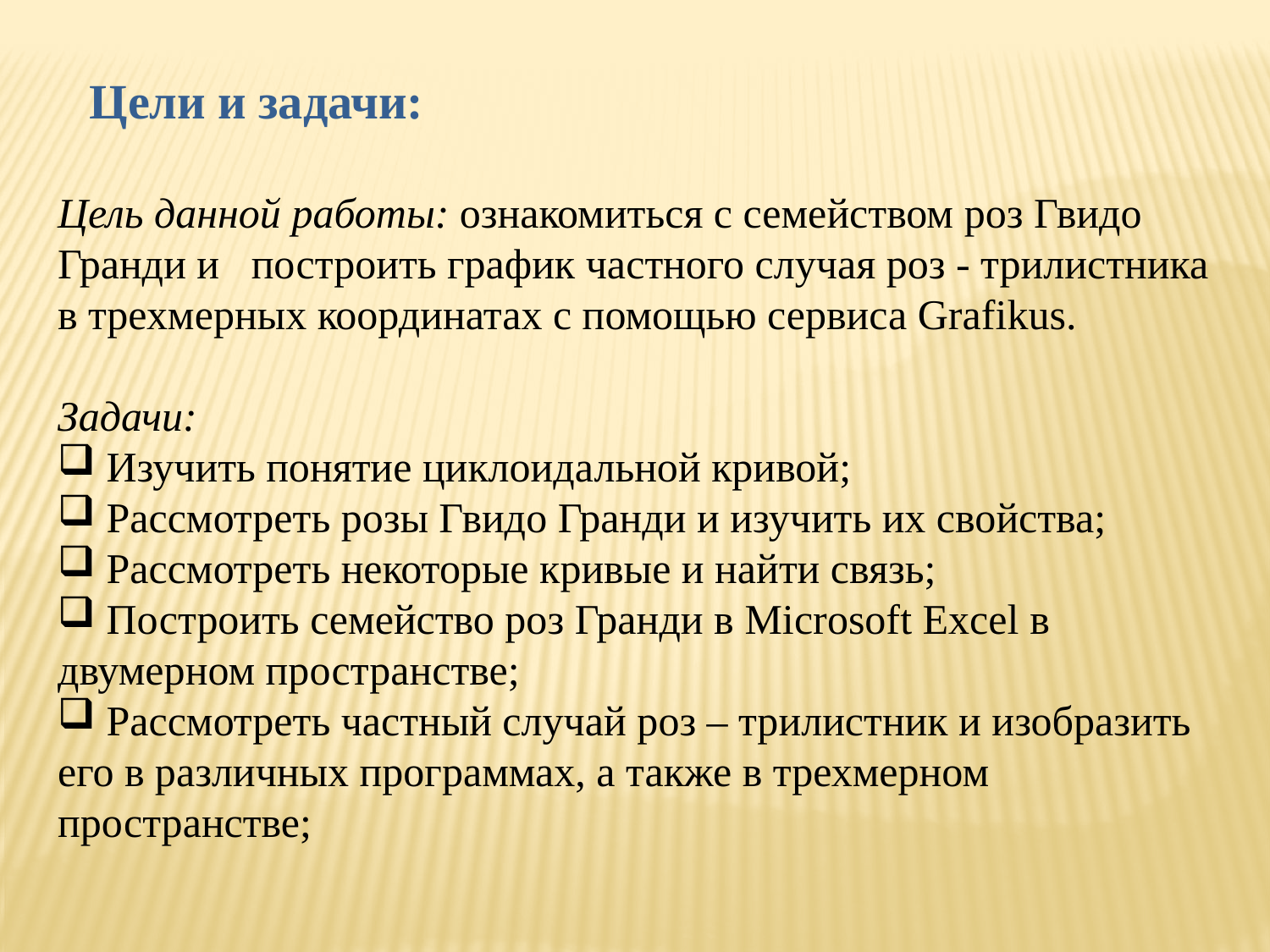

Цели и задачи:

Цель данной работы: ознакомиться с семейством роз Гвидо Гранди и   построить график частного случая роз - трилистника в трехмерных координатах с помощью сервиса Grafikus.

Задачи:
 Изучить понятие циклоидальной кривой;
 Рассмотреть розы Гвидо Гранди и изучить их свойства;
 Рассмотреть некоторые кривые и найти связь;
 Построить семейство роз Гранди в Microsoft Excel в двумерном пространстве;
 Рассмотреть частный случай роз – трилистник и изобразить его в различных программах, а также в трехмерном пространстве;